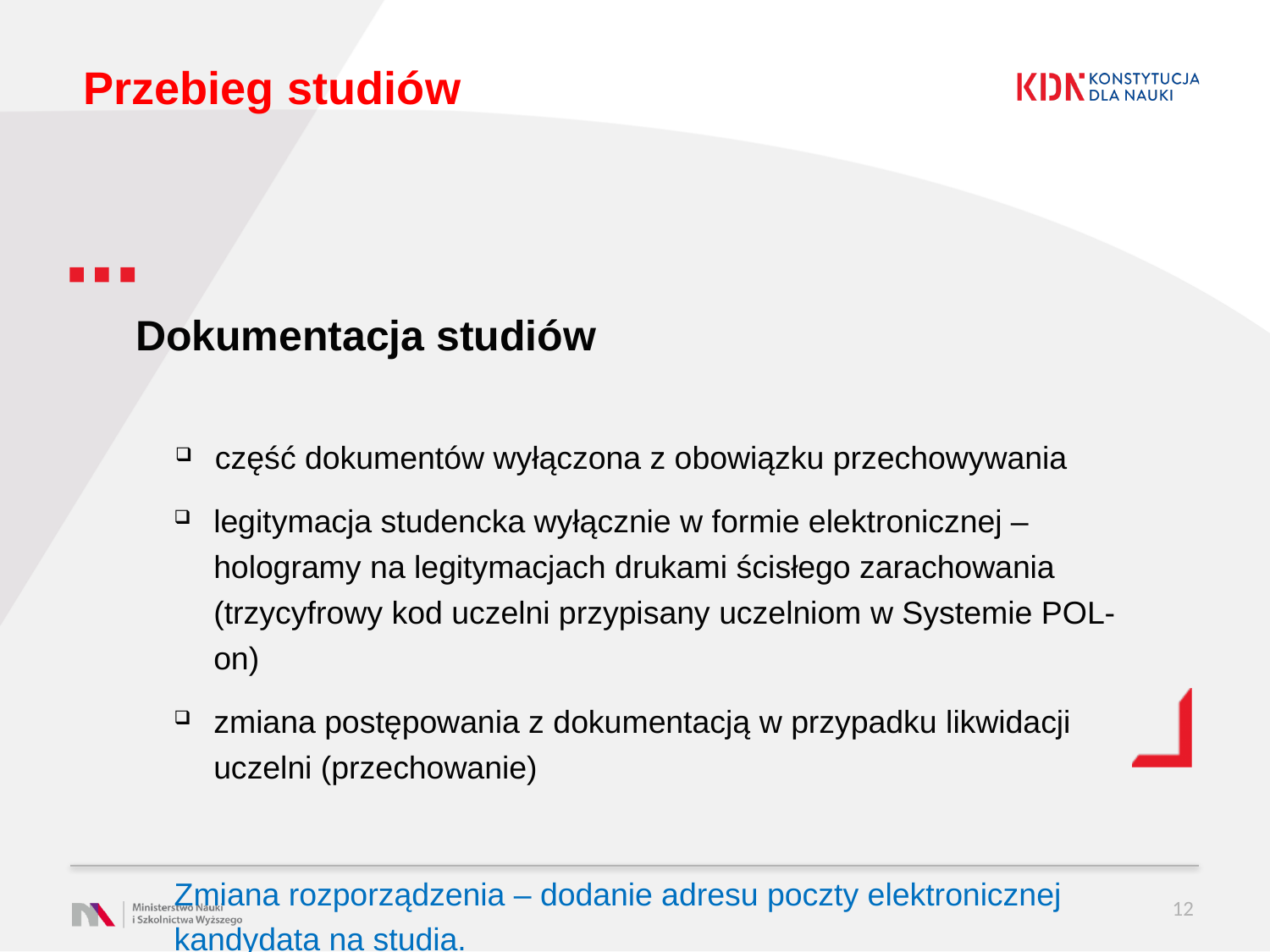

# Przebieg studiów
Dokumentacja studiów

część dokumentów wyłączona z obowiązku przechowywania
legitymacja studencka wyłącznie w formie elektronicznej – hologramy na legitymacjach drukami ścisłego zarachowania (trzycyfrowy kod uczelni przypisany uczelniom w Systemie POL-on)
zmiana postępowania z dokumentacją w przypadku likwidacji uczelni (przechowanie)

Zmiana rozporządzenia – dodanie adresu poczty elektronicznej kandydata na studia.
12